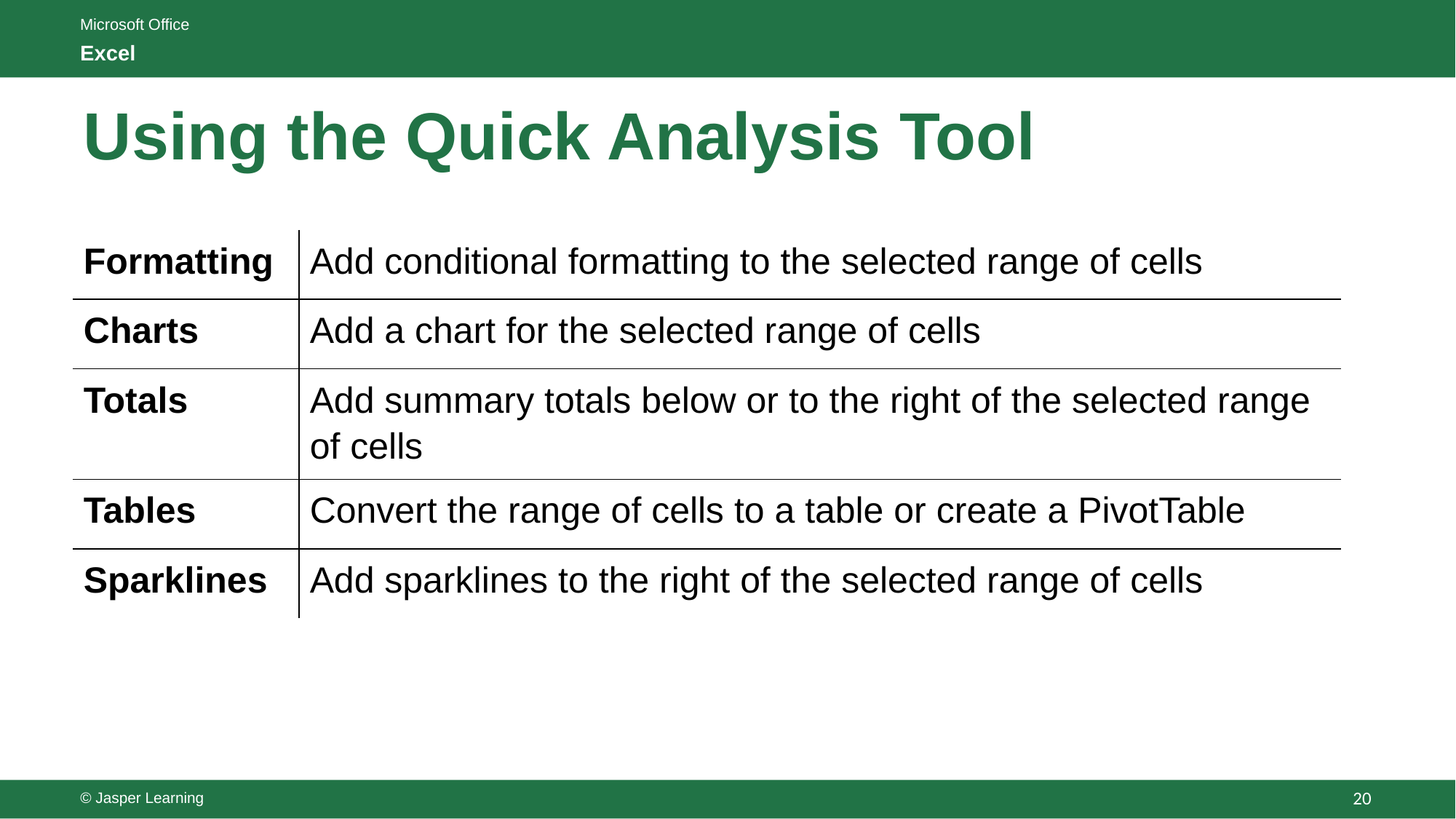

# Using the Quick Analysis Tool
| Formatting | Add conditional formatting to the selected range of cells |
| --- | --- |
| Charts | Add a chart for the selected range of cells |
| Totals | Add summary totals below or to the right of the selected range of cells |
| Tables | Convert the range of cells to a table or create a PivotTable |
| Sparklines | Add sparklines to the right of the selected range of cells |
© Jasper Learning
20